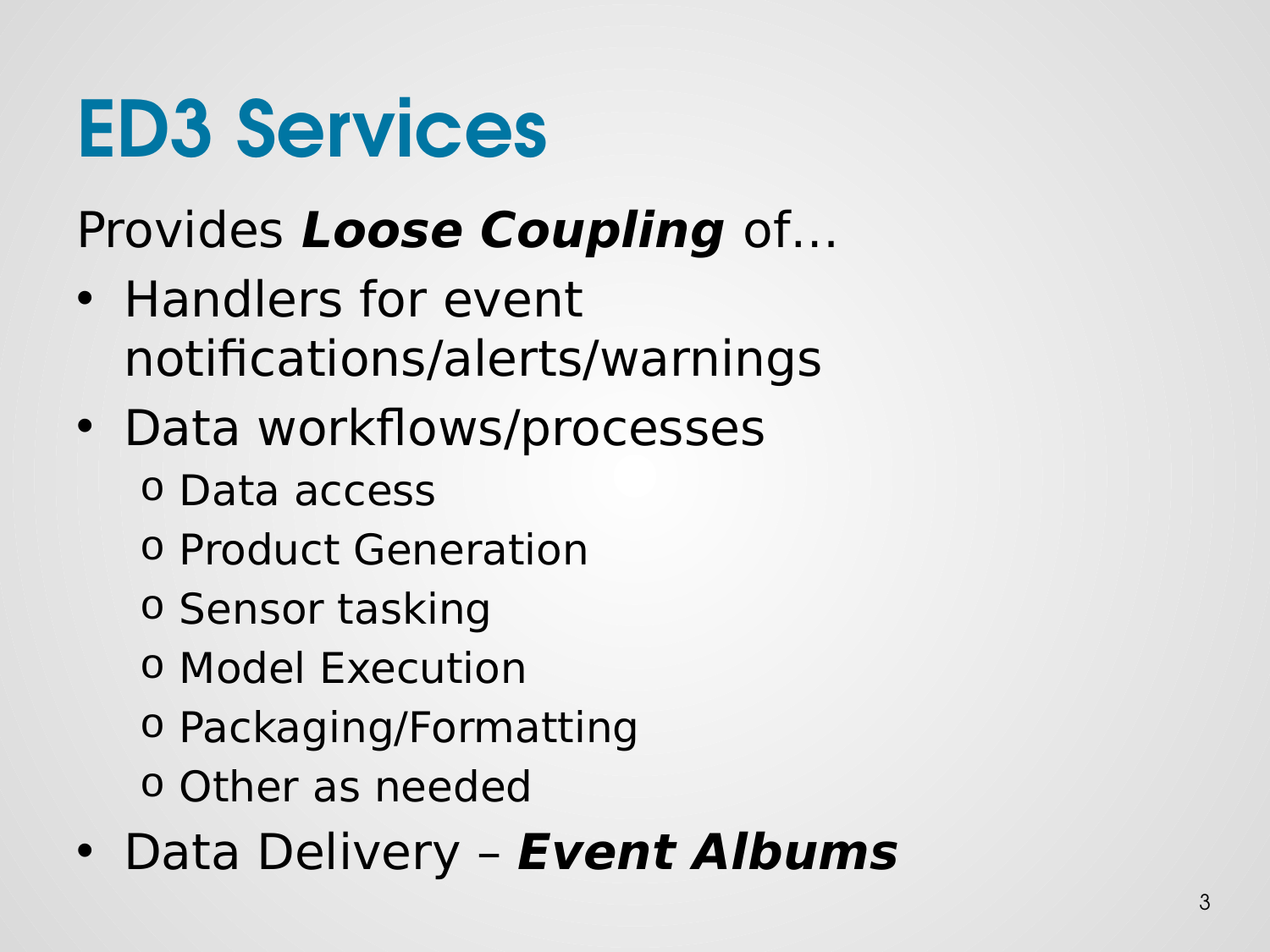

# ED3 Services
Provides Loose Coupling of…
Handlers for event notifications/alerts/warnings
Data workflows/processes
Data access
Product Generation
Sensor tasking
Model Execution
Packaging/Formatting
Other as needed
Data Delivery – Event Albums
3